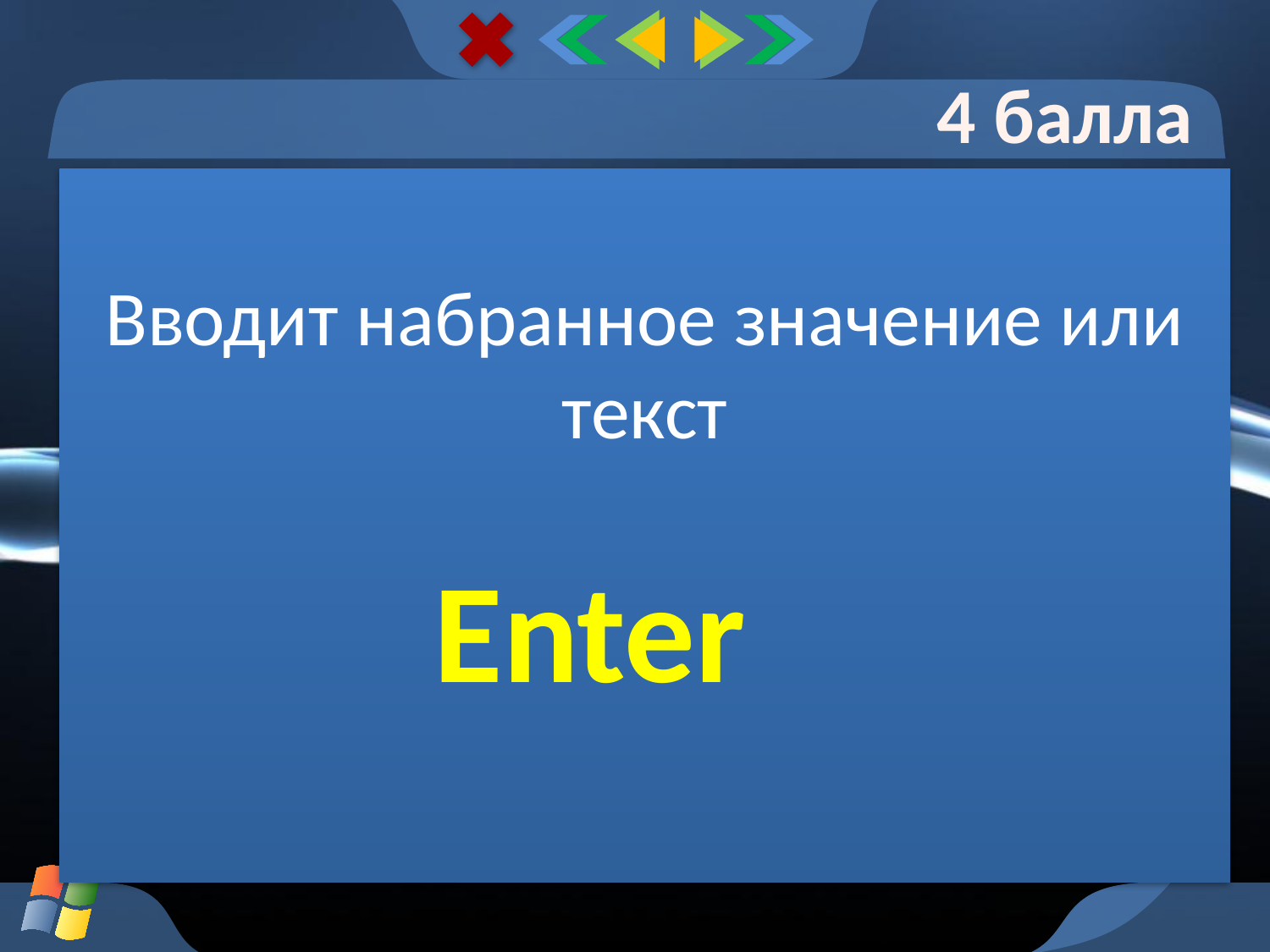

4 балла

Вводит набранное значение или текст

Enter